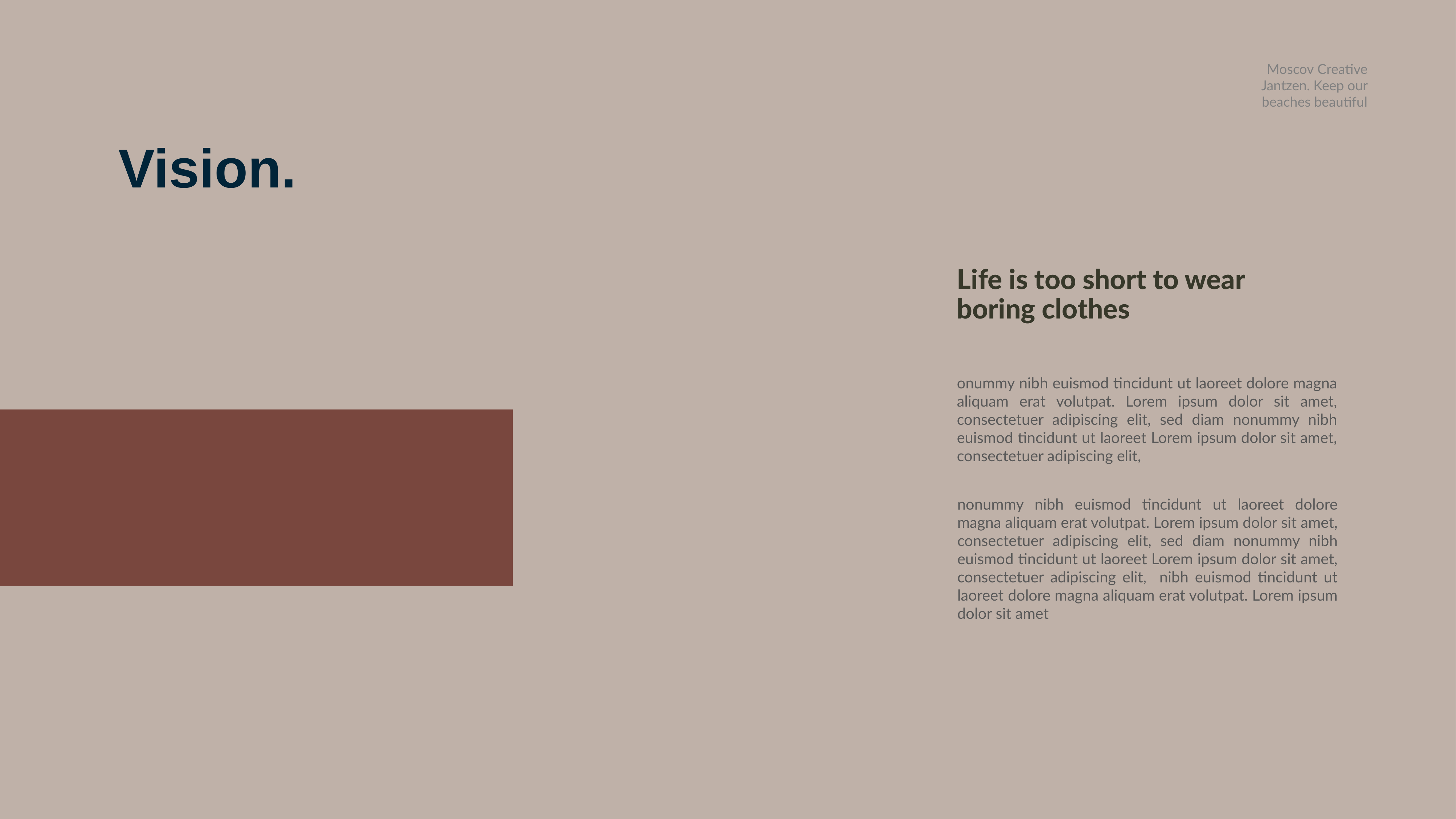

Moscov Creative
Jantzen. Keep our beaches beautiful

Vision.

Life is too short to wear boring clothes

onummy nibh euismod tincidunt ut laoreet dolore magna aliquam erat volutpat. Lorem ipsum dolor sit amet, consectetuer adipiscing elit, sed diam nonummy nibh euismod tincidunt ut laoreet Lorem ipsum dolor sit amet, consectetuer adipiscing elit,

nonummy nibh euismod tincidunt ut laoreet dolore magna aliquam erat volutpat. Lorem ipsum dolor sit amet, consectetuer adipiscing elit, sed diam nonummy nibh euismod tincidunt ut laoreet Lorem ipsum dolor sit amet, consectetuer adipiscing elit,  nibh euismod tincidunt ut laoreet dolore magna aliquam erat volutpat. Lorem ipsum dolor sit amet